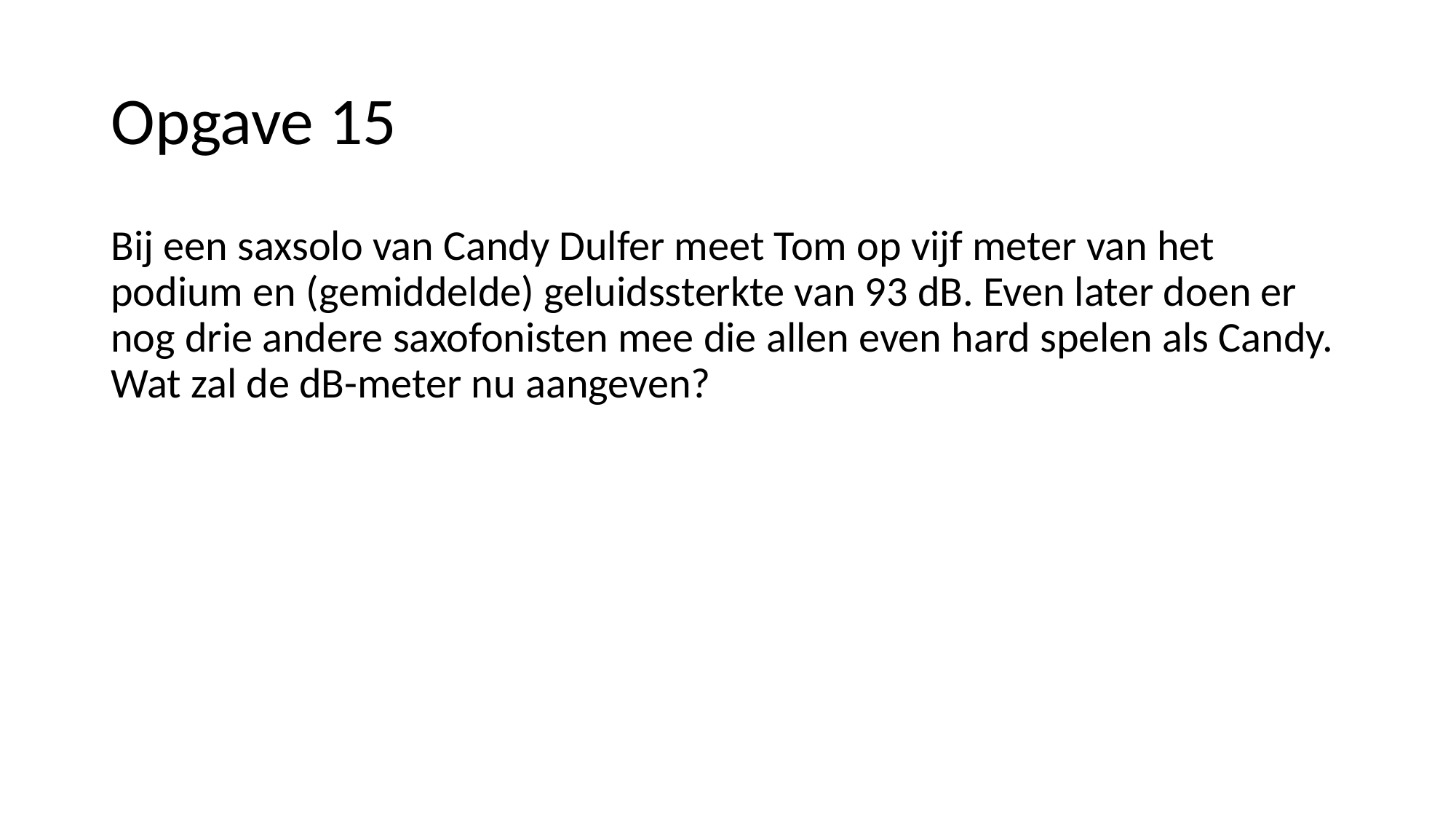

# Opgave 15
Bij een saxsolo van Candy Dulfer meet Tom op vijf meter van het podium en (gemiddelde) geluidssterkte van 93 dB. Even later doen er nog drie andere saxofonisten mee die allen even hard spelen als Candy. Wat zal de dB-meter nu aangeven?